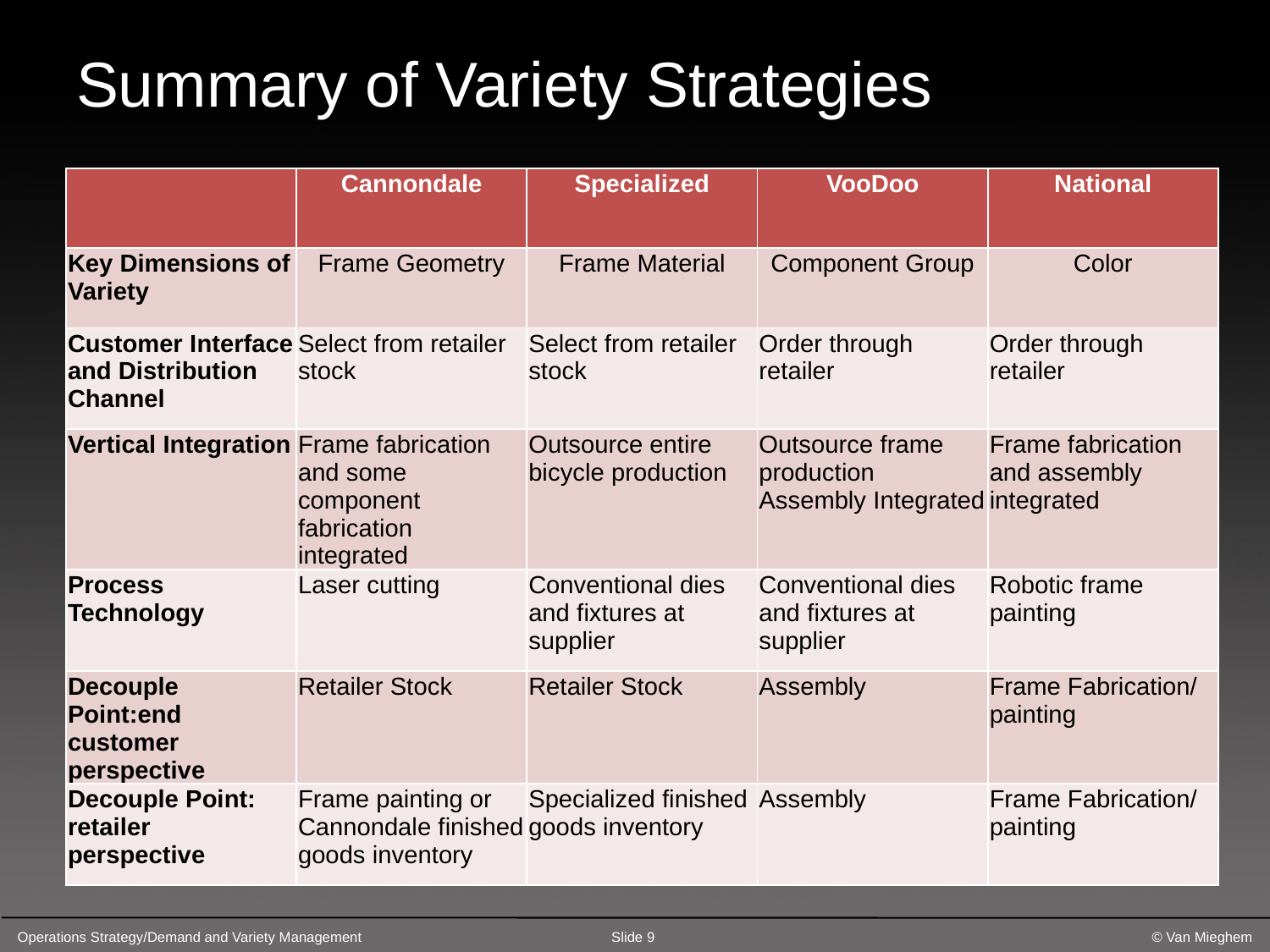

# Summary of Variety Strategies
|  | Cannondale | Specialized | VooDoo | National |
| --- | --- | --- | --- | --- |
| Key Dimensions of Variety | Frame Geometry | Frame Material | Component Group | Color |
| Customer Interface and Distribution Channel | Select from retailer stock | Select from retailer stock | Order through retailer | Order through retailer |
| Vertical Integration | Frame fabrication and some component fabrication integrated | Outsource entire bicycle production | Outsource frame production Assembly Integrated | Frame fabrication and assembly integrated |
| Process Technology | Laser cutting | Conventional dies and fixtures at supplier | Conventional dies and fixtures at supplier | Robotic frame painting |
| Decouple Point:end customer perspective | Retailer Stock | Retailer Stock | Assembly | Frame Fabrication/ painting |
| Decouple Point: retailer perspective | Frame painting or Cannondale finished goods inventory | Specialized finished goods inventory | Assembly | Frame Fabrication/ painting |